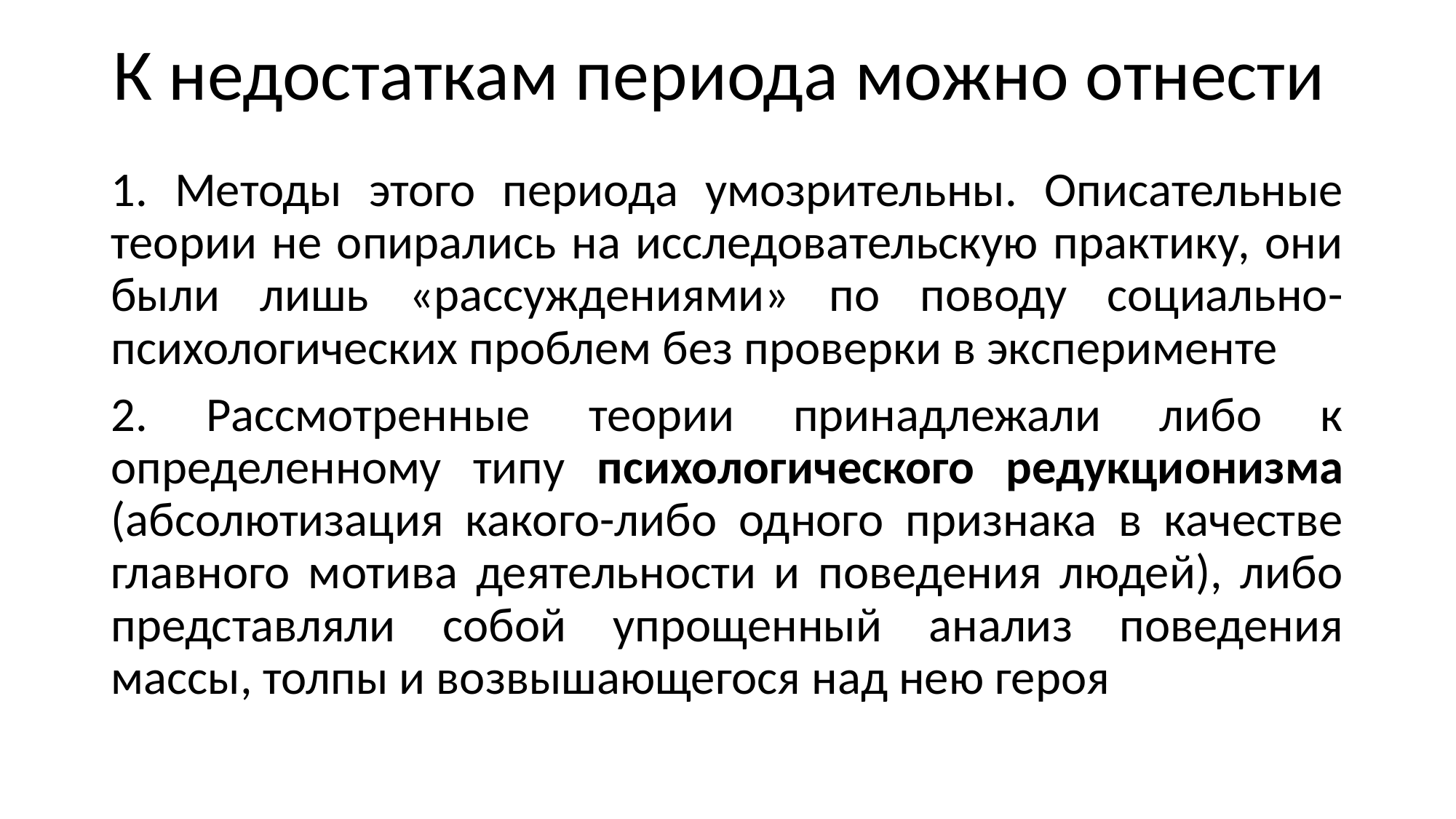

# К недостаткам периода можно отнести
1. Методы этого периода умозрительны. Описательные теории не опирались на исследовательскую практику, они были лишь «рассуждениями» по поводу социально-психологических проблем без проверки в эксперименте
2. Рассмотренные теории принадлежали либо к определенному типу психологического редукционизма (абсолютизация какого-либо одного признака в качестве главного мотива деятельности и поведения людей), либо представляли собой упрощенный анализ поведения массы, толпы и возвышающегося над нею героя